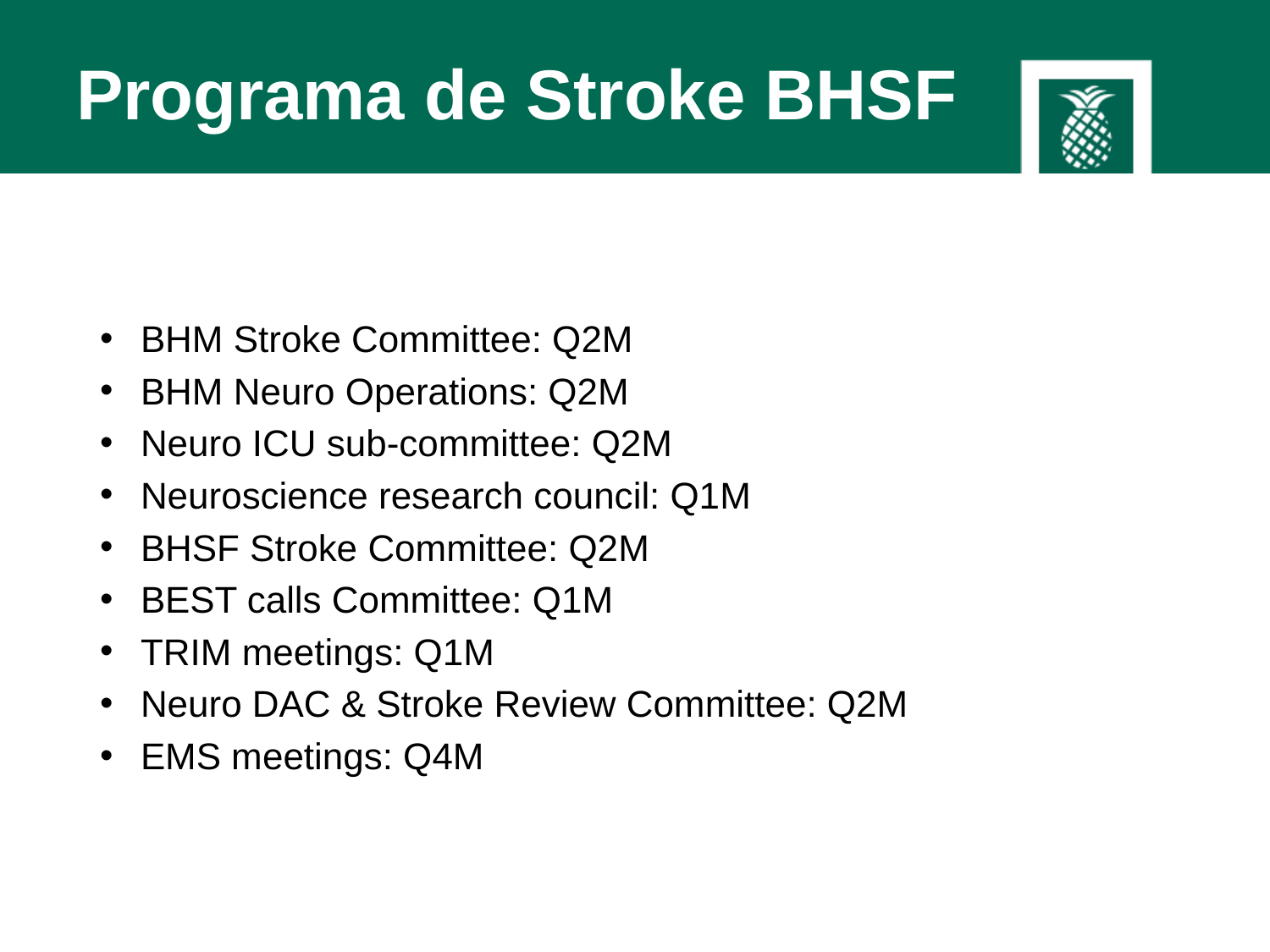

# Programa de Stroke BHSF
BHM Stroke Committee: Q2M
BHM Neuro Operations: Q2M
Neuro ICU sub-committee: Q2M
Neuroscience research council: Q1M
BHSF Stroke Committee: Q2M
BEST calls Committee: Q1M
TRIM meetings: Q1M
Neuro DAC & Stroke Review Committee: Q2M
EMS meetings: Q4M